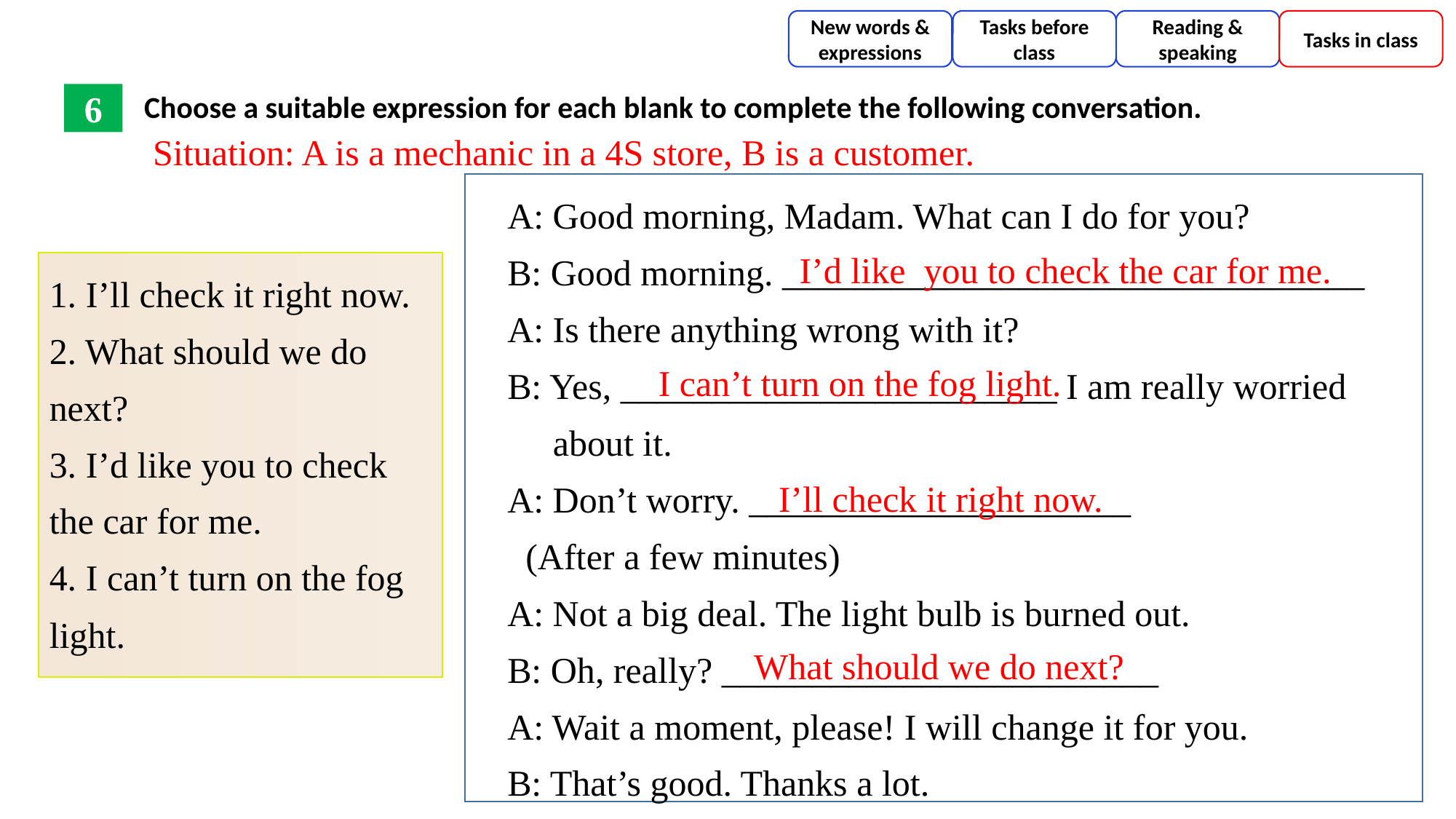

New words & expressions
Tasks before class
Reading & speaking
Tasks in class
Choose a suitable expression for each blank to complete the following conversation.
6
Situation: A is a mechanic in a 4S store, B is a customer.
A: Good morning, Madam. What can I do for you?
B: Good morning. ________________________________
A: Is there anything wrong with it?
B: Yes, ________________________ I am really worried
     about it.
A: Don’t worry. _____________________
  (After a few minutes)
A: Not a big deal. The light bulb is burned out.
B: Oh, really? ________________________
A: Wait a moment, please! I will change it for you.
B: That’s good. Thanks a lot.
I’d like  you to check the car for me.
1. I’ll check it right now.
2. What should we do next?
3. I’d like you to check the car for me.
4. I can’t turn on the fog light.
I can’t turn on the fog light.
I’ll check it right now.
What should we do next?